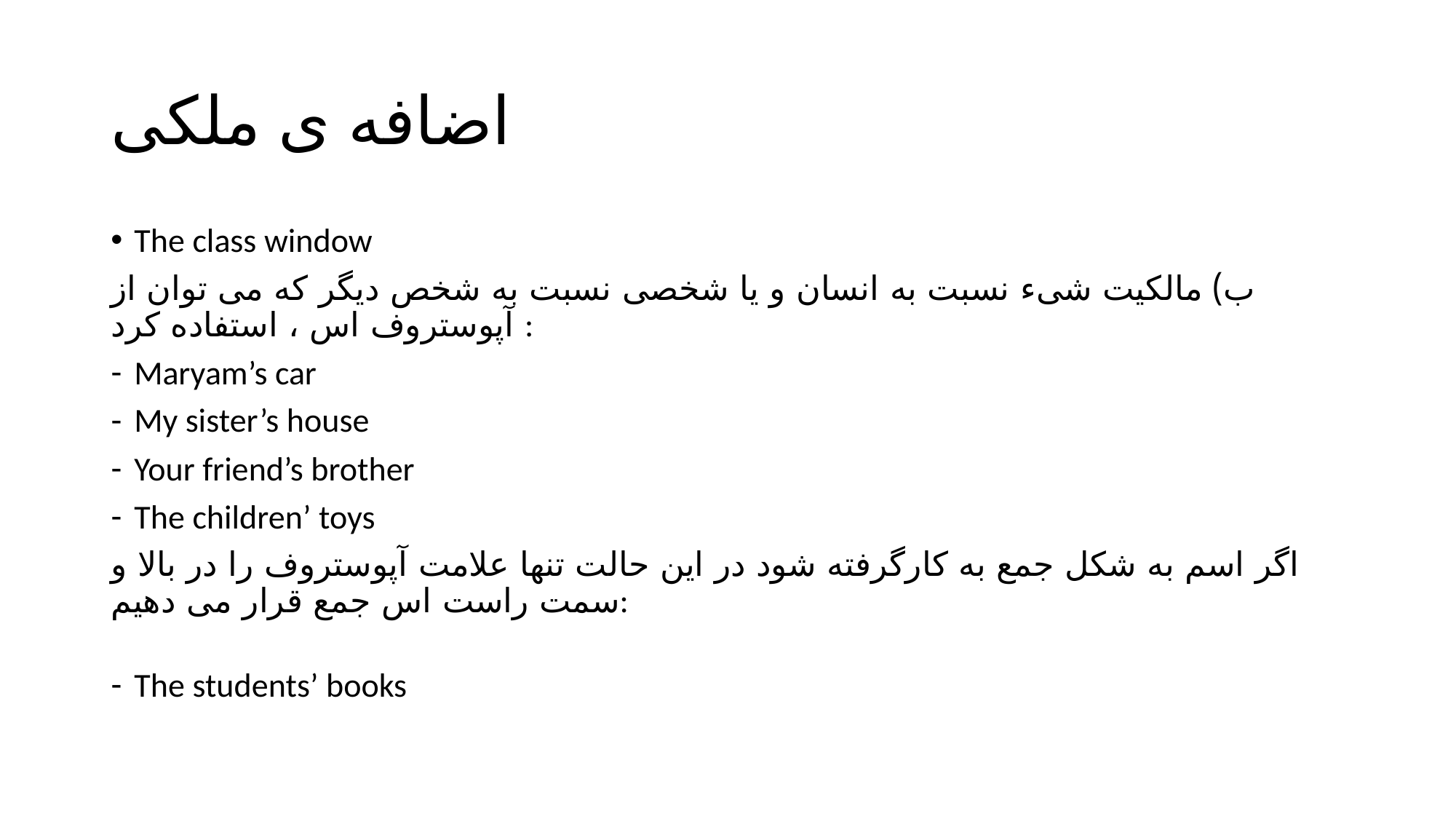

# اضافه ی ملکی
The class window
ب) مالکیت شیء نسبت به انسان و یا شخصی نسبت به شخص دیگر که می توان از آپوستروف اس ، استفاده کرد :
Maryam’s car
My sister’s house
Your friend’s brother
The children’ toys
اگر اسم به شکل جمع به کارگرفته شود در این حالت تنها علامت آپوستروف را در بالا و سمت راست اس جمع قرار می دهیم:
The students’ books